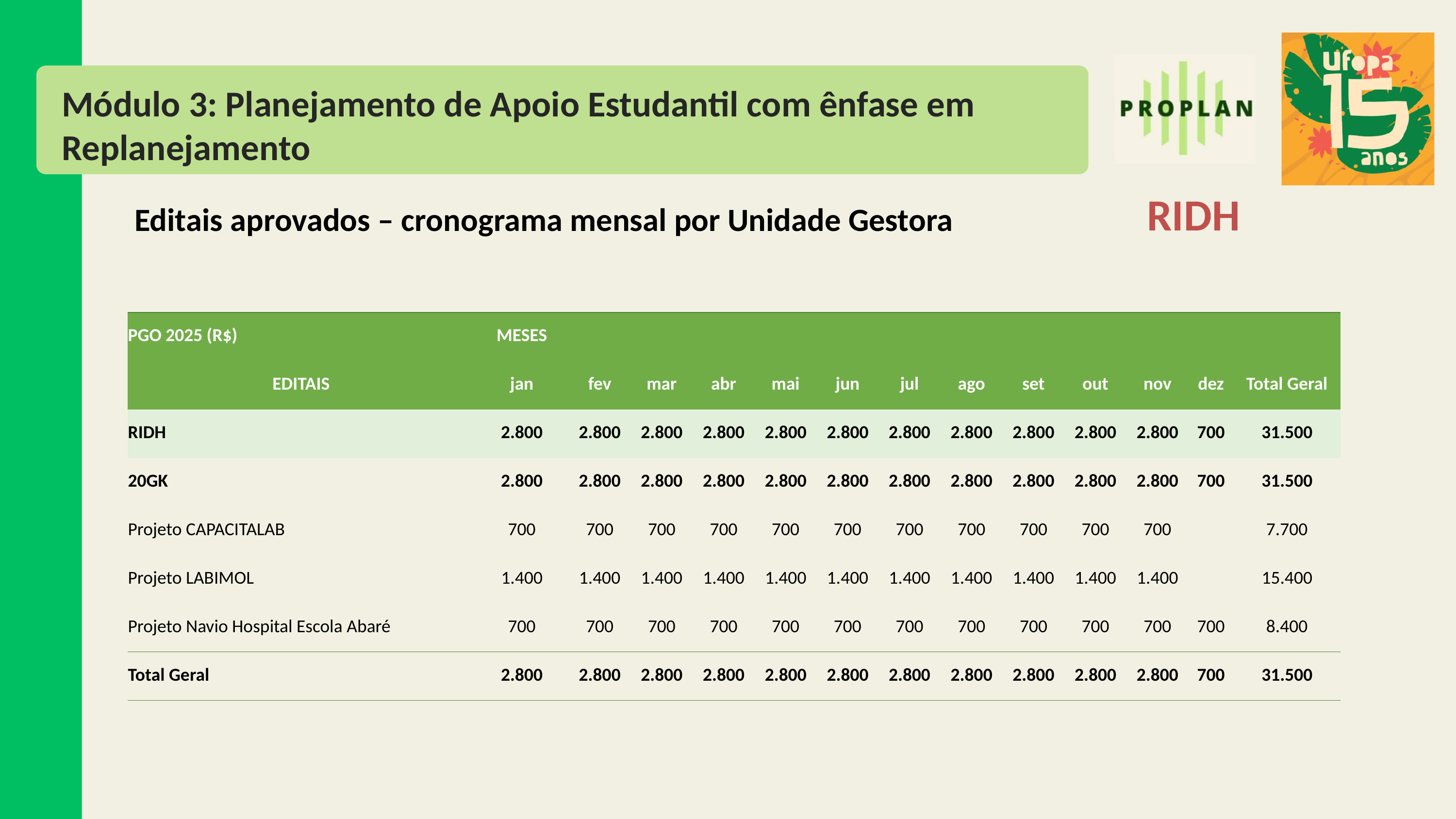

Módulo 3: Planejamento de Apoio Estudantil com ênfase em Replanejamento
RIDH
Editais aprovados – cronograma mensal por Unidade Gestora
| PGO 2025 (R$) | MESES |  |  |  |  |  |  |  |  |  |  |  |  |
| --- | --- | --- | --- | --- | --- | --- | --- | --- | --- | --- | --- | --- | --- |
| EDITAIS | jan | fev | mar | abr | mai | jun | jul | ago | set | out | nov | dez | Total Geral |
| RIDH | 2.800 | 2.800 | 2.800 | 2.800 | 2.800 | 2.800 | 2.800 | 2.800 | 2.800 | 2.800 | 2.800 | 700 | 31.500 |
| 20GK | 2.800 | 2.800 | 2.800 | 2.800 | 2.800 | 2.800 | 2.800 | 2.800 | 2.800 | 2.800 | 2.800 | 700 | 31.500 |
| Projeto CAPACITALAB | 700 | 700 | 700 | 700 | 700 | 700 | 700 | 700 | 700 | 700 | 700 |  | 7.700 |
| Projeto LABIMOL | 1.400 | 1.400 | 1.400 | 1.400 | 1.400 | 1.400 | 1.400 | 1.400 | 1.400 | 1.400 | 1.400 |  | 15.400 |
| Projeto Navio Hospital Escola Abaré | 700 | 700 | 700 | 700 | 700 | 700 | 700 | 700 | 700 | 700 | 700 | 700 | 8.400 |
| Total Geral | 2.800 | 2.800 | 2.800 | 2.800 | 2.800 | 2.800 | 2.800 | 2.800 | 2.800 | 2.800 | 2.800 | 700 | 31.500 |